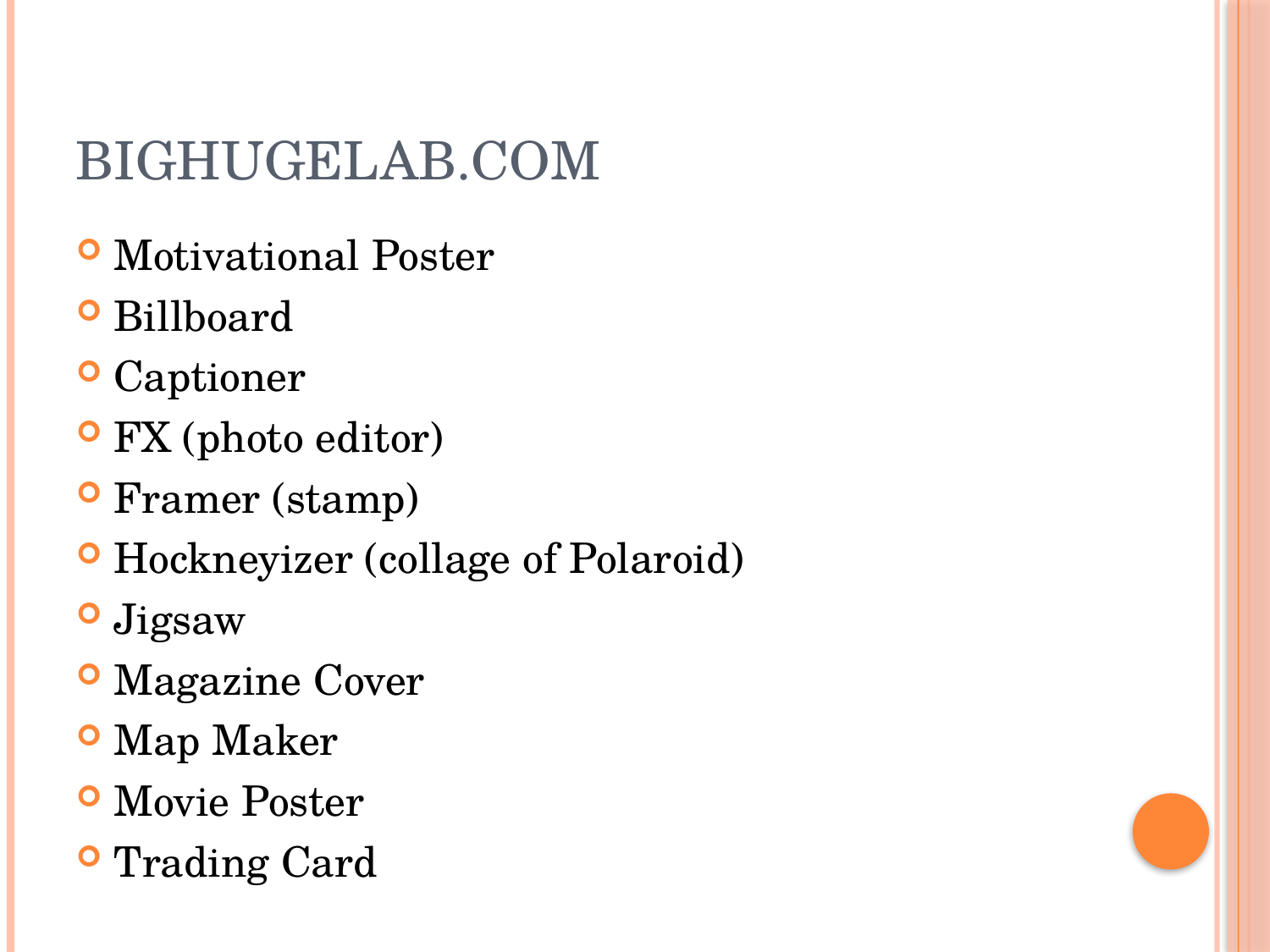

# BigHugeLab.com
Motivational Poster
Billboard
Captioner
FX (photo editor)
Framer (stamp)
Hockneyizer (collage of Polaroid)
Jigsaw
Magazine Cover
Map Maker
Movie Poster
Trading Card